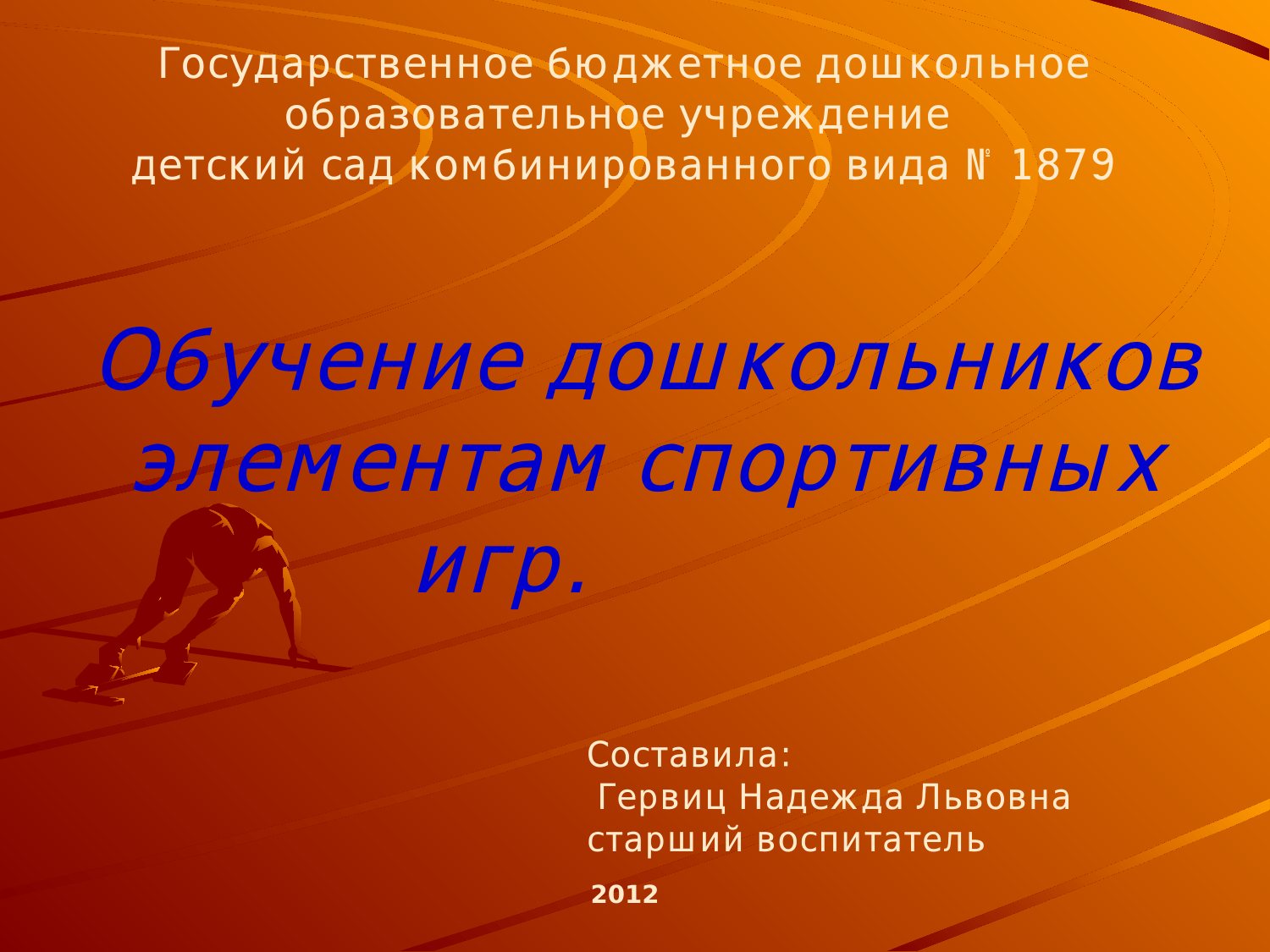

Государственное бюджетное дошкольное образовательное учреждение
детский сад комбинированного вида № 1879
# Обучение дошкольников элементам спортивных игр.
Составила:
 Гервиц Надежда Львовна старший воспитатель
2012